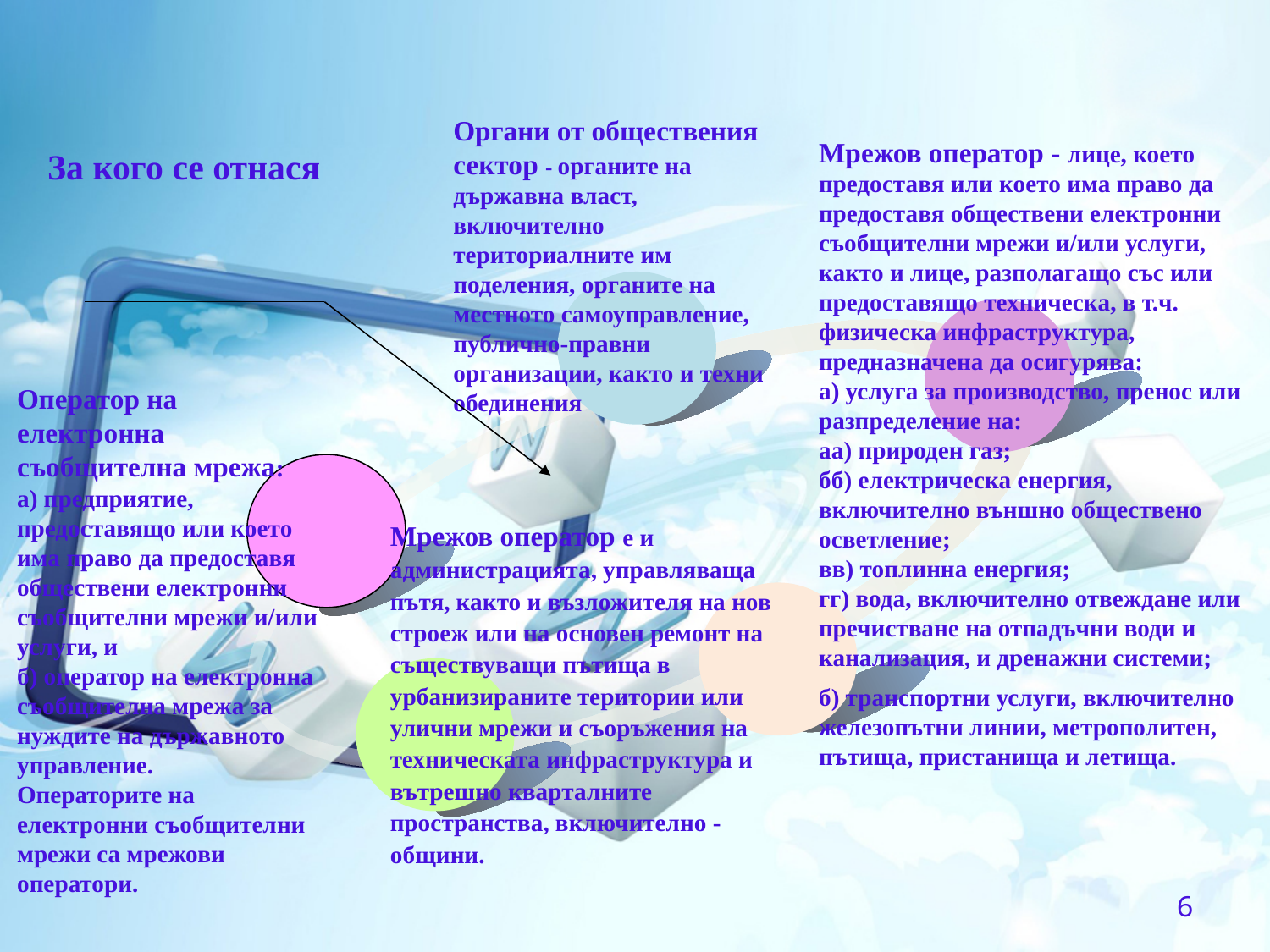

#
Органи от обществения сектор - органите на държавна власт, включително териториалните им поделения, органите на местното самоуправление, публично-правни организации, както и техни обединения
За кого се отнася

Мрежов оператор - лице, което предоставя или което има право да предоставя обществени електронни съобщителни мрежи и/или услуги, както и лице, разполагащо със или предоставящо техническа, в т.ч. физическа инфраструктура, предназначена да осигурява:
а) услуга за производство, пренос или разпределение на:
аа) природен газ;
бб) електрическа енергия, включително външно обществено осветление;
вв) топлинна енергия;
гг) вода, включително отвеждане или пречистване на отпадъчни води и канализация, и дренажни системи;
б) транспортни услуги, включително железопътни линии, метрополитен, пътища, пристанища и летища.
Оператор на електронна съобщителна мрежа:
а) предприятие, предоставящо или което има право да предоставя обществени електронни съобщителни мрежи и/или услуги, и
б) оператор на електронна съобщителна мрежа за нуждите на държавното управление.
Операторите на електронни съобщителни мрежи са мрежови оператори.
Мрежов оператор е и администрацията, управляваща пътя, както и възложителя на нов строеж или на основен ремонт на съществуващи пътища в урбанизираните територии или улични мрежи и съоръжения на техническата инфраструктура и вътрешно кварталните пространства, включително - общини.
6